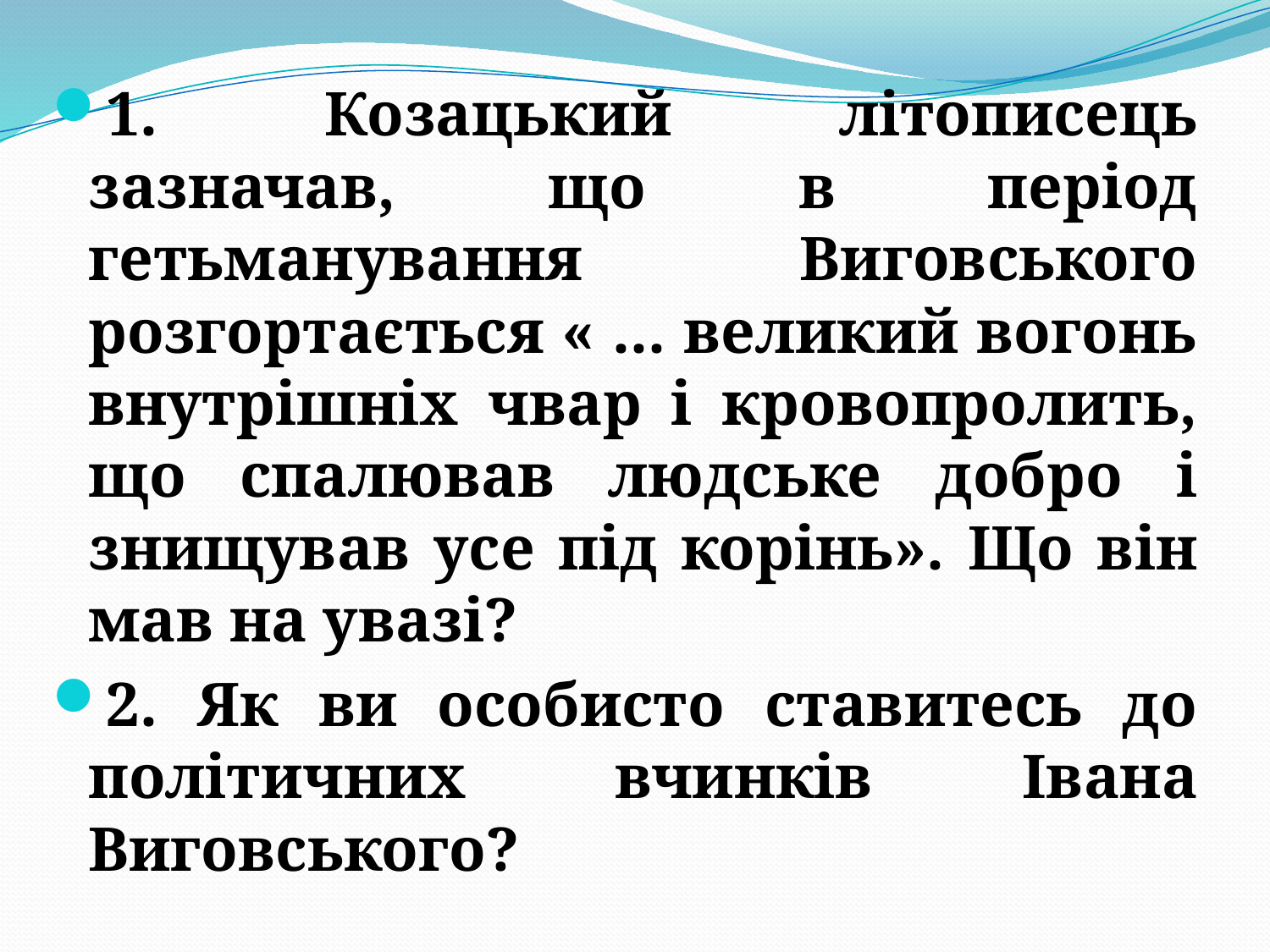

1. Козацький літописець зазначав, що в період гетьманування Виговського розгортається « ... великий вогонь внутрішніх чвар і кровопролить, що спалював людське добро і знищував усе під корінь». Що він мав на увазі?
2. Як ви особисто ставитесь до політичних вчинків Івана Виговського?